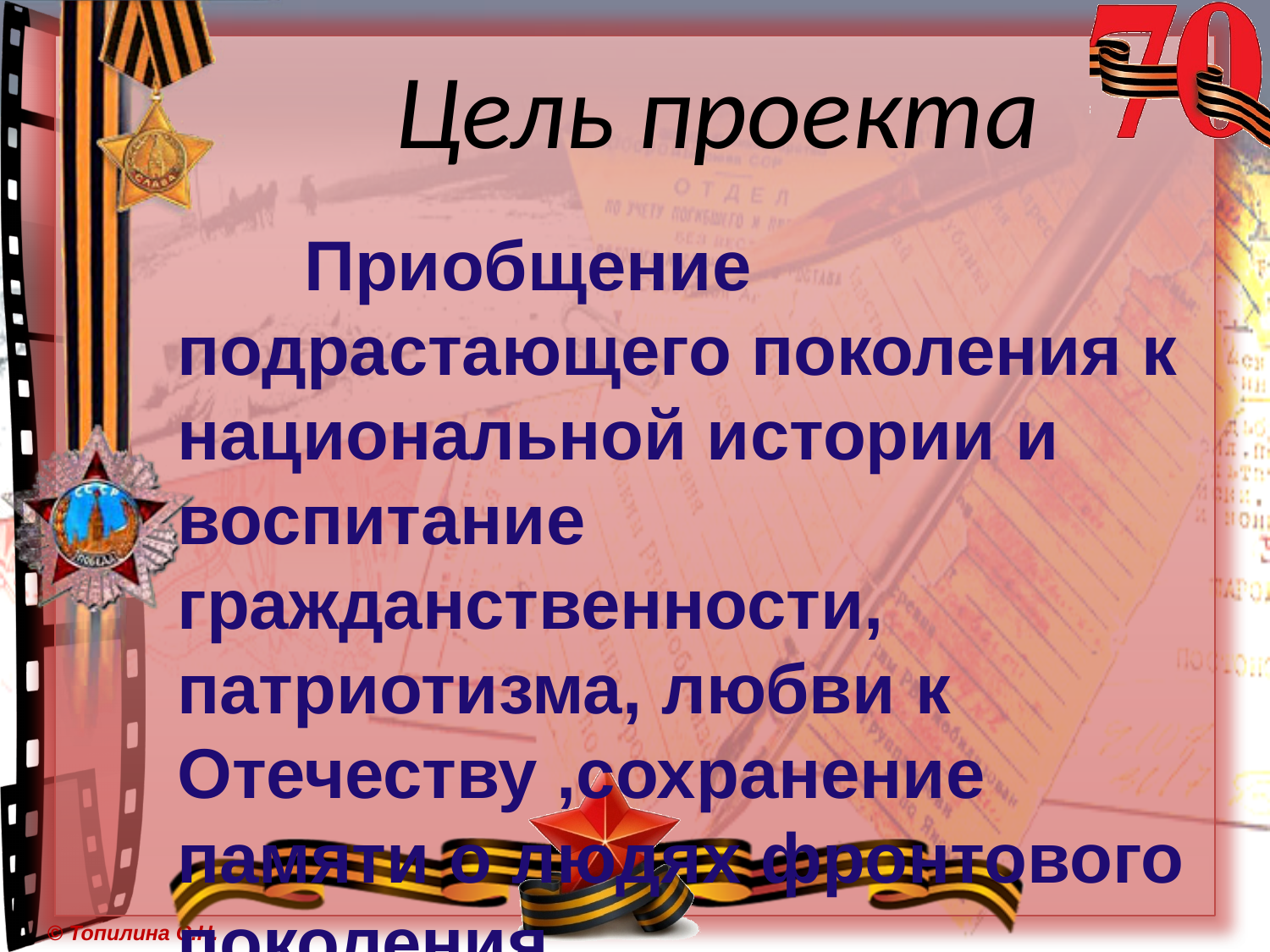

Цель проекта

	Приобщение подрастающего поколения к национальной истории и воспитание гражданственности, патриотизма, любви к Отечеству ,сохранение памяти о людях фронтового поколения.